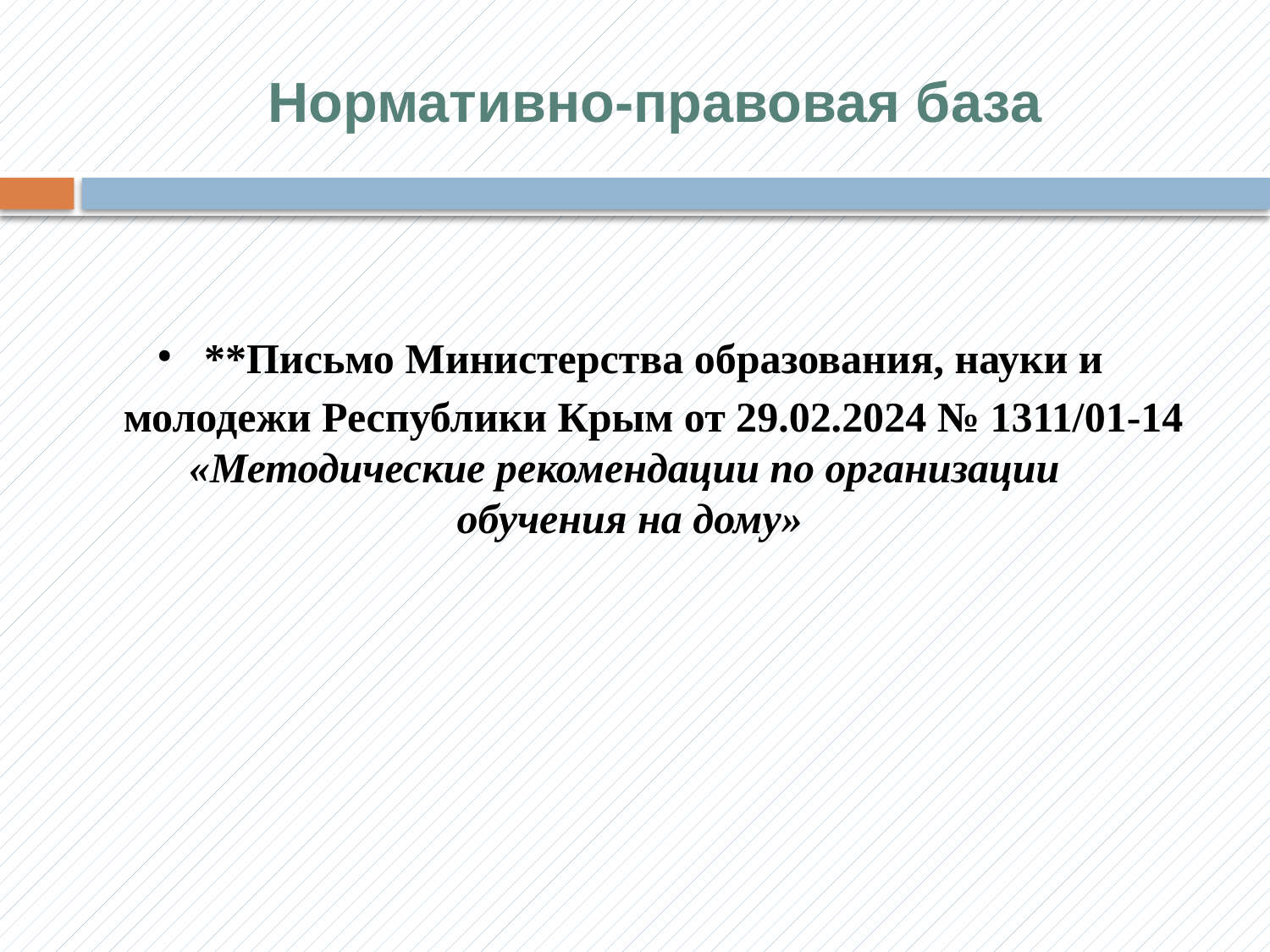

Нормативно-правовая база

#
**Письмо Министерства образования, науки и молодежи Республики Крым от 29.02.2024 № 1311/01-14
«Методические рекомендации по организации
обучения на дому»